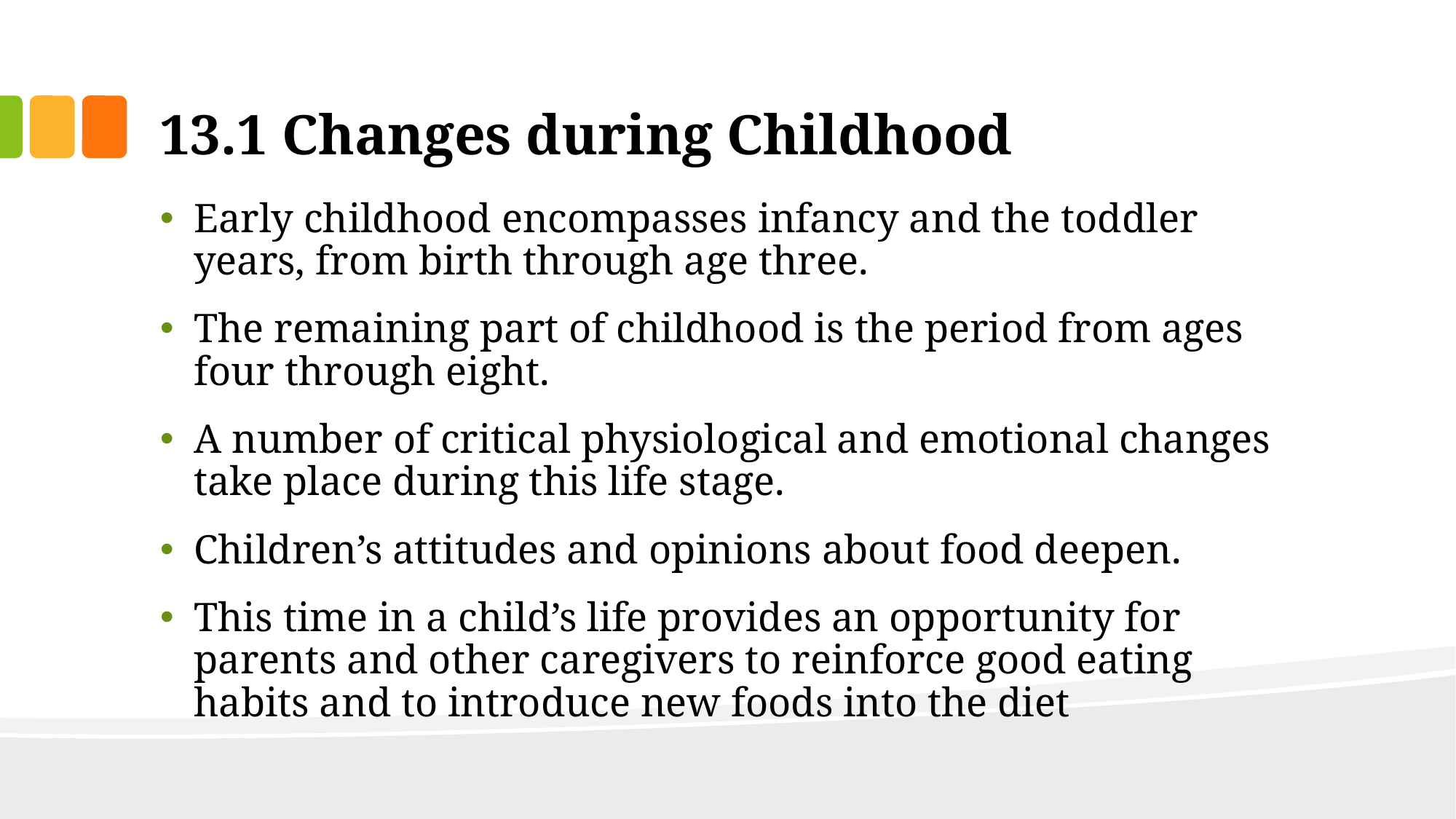

# 13.1 Changes during Childhood
Early childhood encompasses infancy and the toddler years, from birth through age three.
The remaining part of childhood is the period from ages four through eight.
A number of critical physiological and emotional changes take place during this life stage.
Children’s attitudes and opinions about food deepen.
This time in a child’s life provides an opportunity for parents and other caregivers to reinforce good eating habits and to introduce new foods into the diet